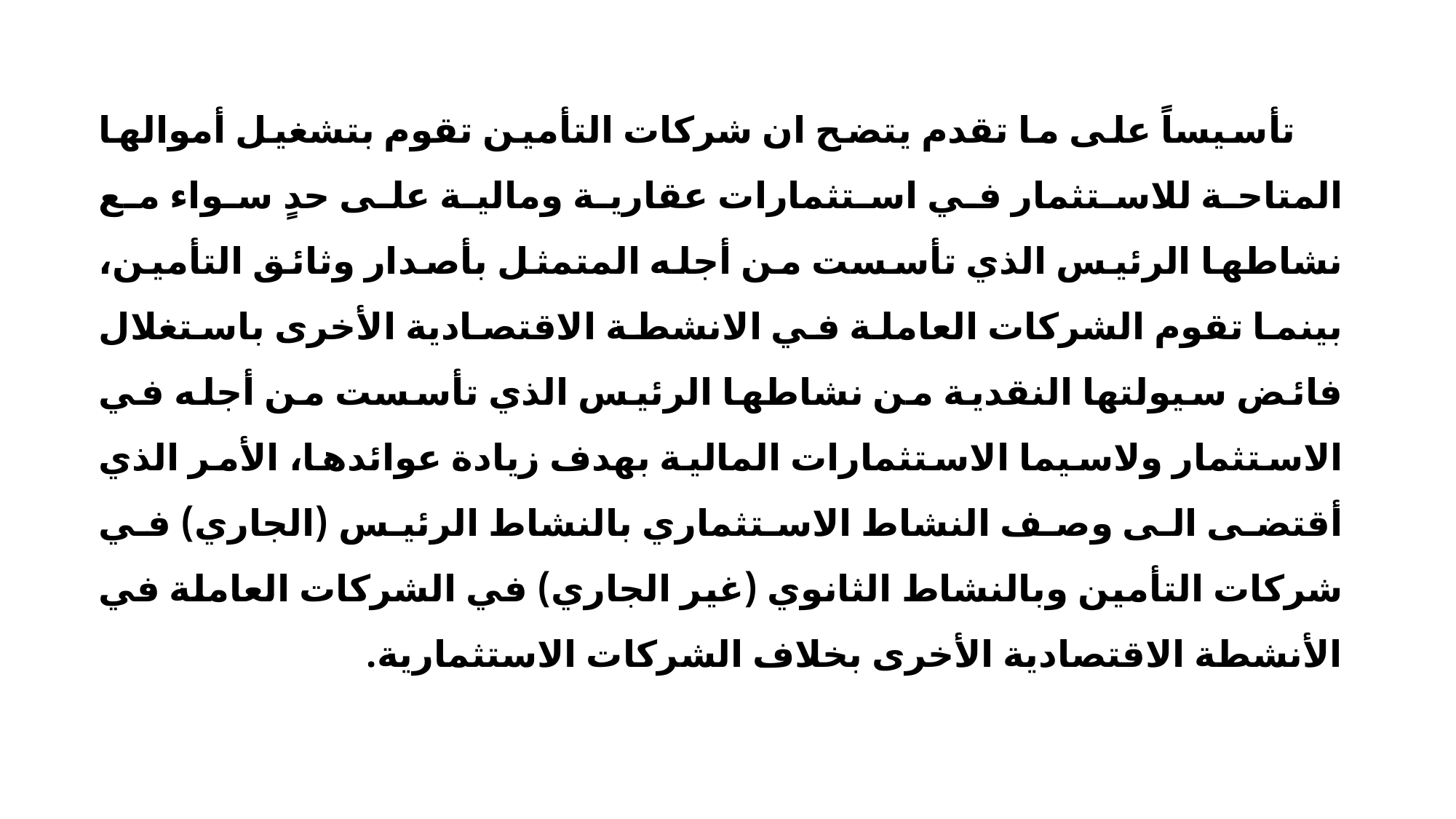

تأسيساً على ما تقدم يتضح ان شركات التأمين تقوم بتشغيل أموالها المتاحة للاستثمار في استثمارات عقارية ومالية على حدٍ سواء مع نشاطها الرئيس الذي تأسست من أجله المتمثل بأصدار وثائق التأمين، بينما تقوم الشركات العاملة في الانشطة الاقتصادية الأخرى باستغلال فائض سيولتها النقدية من نشاطها الرئيس الذي تأسست من أجله في الاستثمار ولاسيما الاستثمارات المالية بهدف زيادة عوائدها، الأمر الذي أقتضى الى وصف النشاط الاستثماري بالنشاط الرئيس (الجاري) في شركات التأمين وبالنشاط الثانوي (غير الجاري) في الشركات العاملة في الأنشطة الاقتصادية الأخرى بخلاف الشركات الاستثمارية.